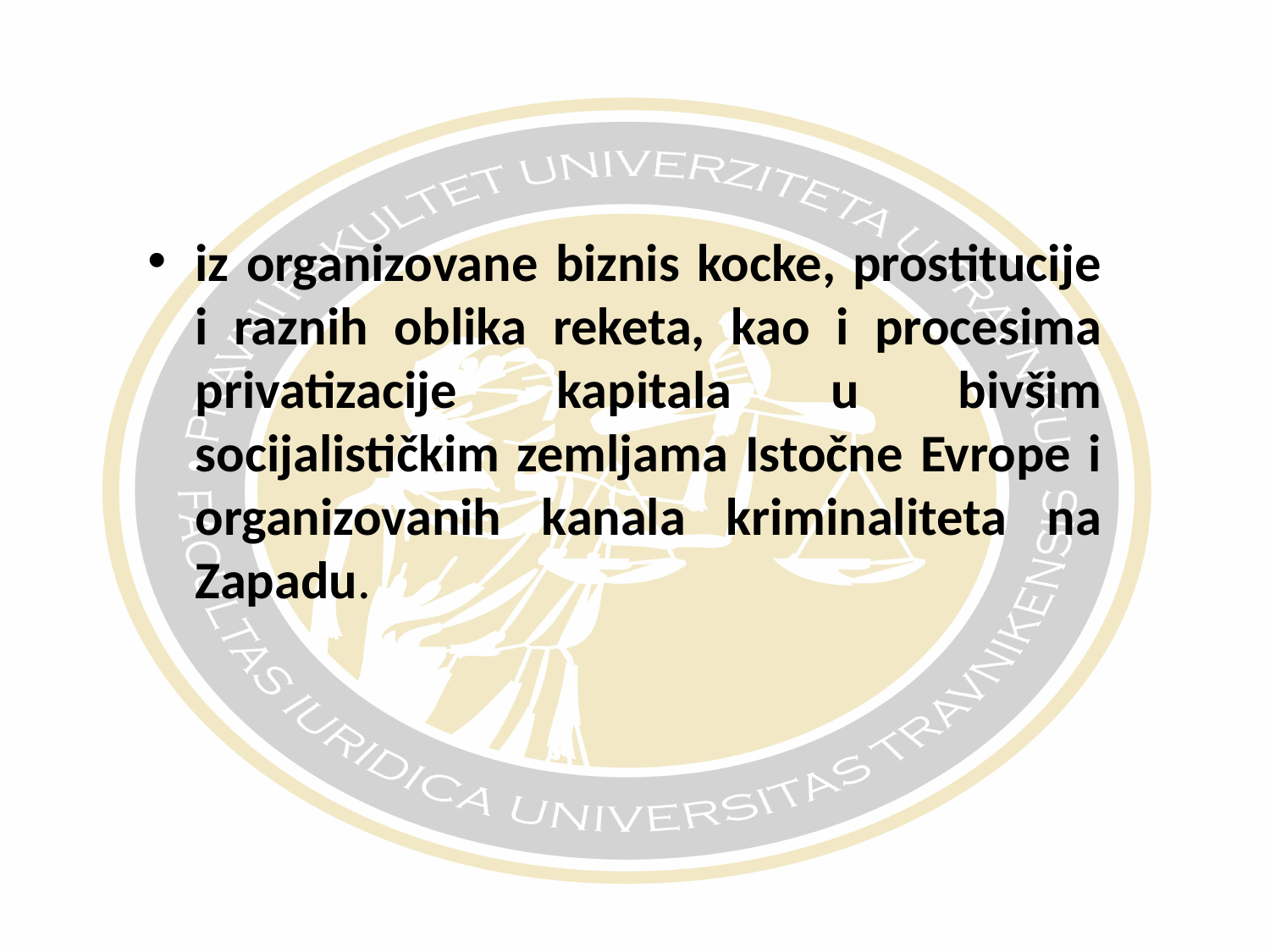

#
iz organizovane biznis kocke, prostitucije i raznih oblika reketa, kao i procesima privatizacije kapitala u bivšim socijalističkim zemljama Istočne Evrope i organizovanih kanala kriminaliteta na Zapadu.